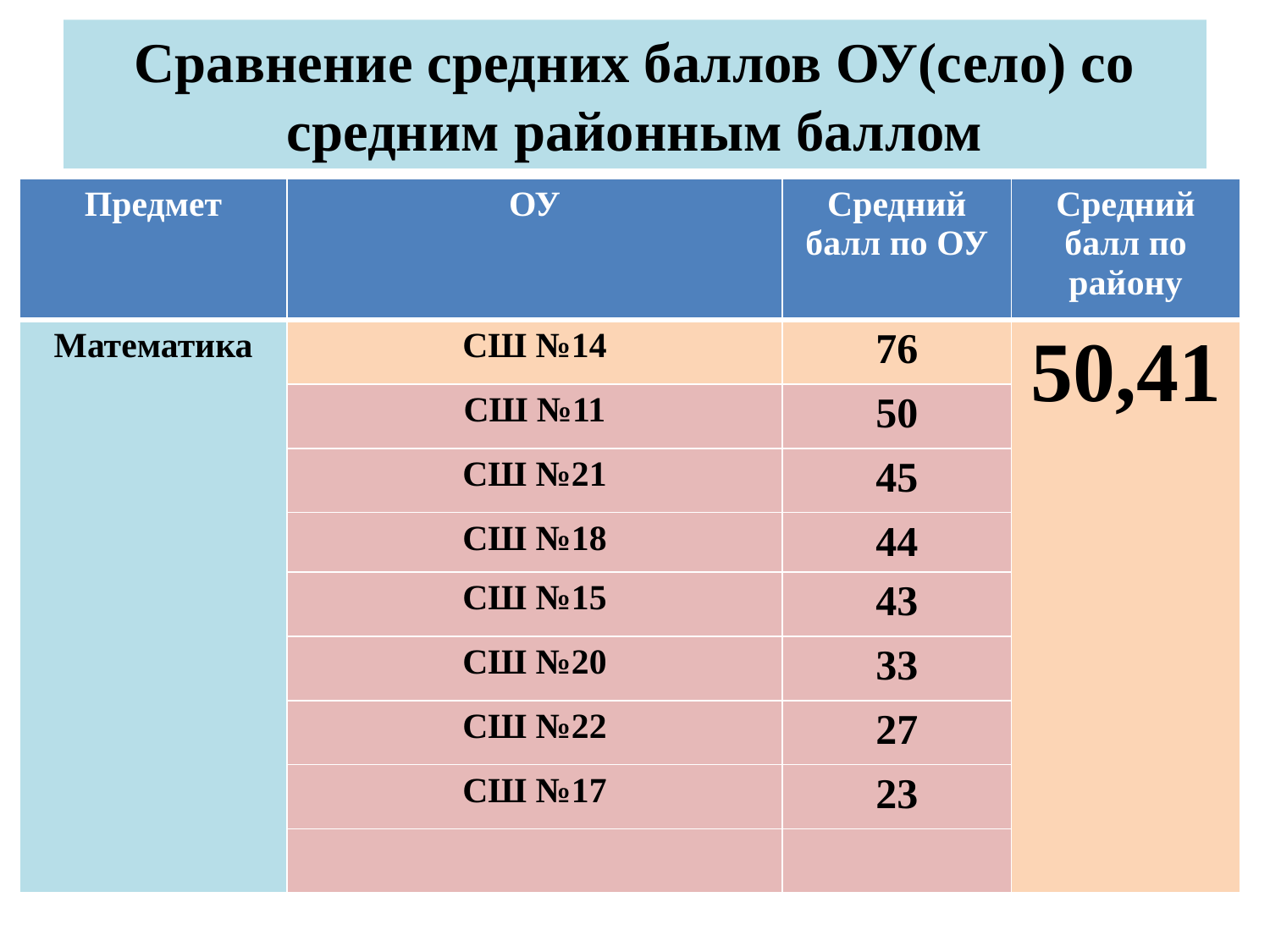

# Сравнение средних баллов ОУ(село) со средним районным баллом
| Предмет | ОУ | Средний балл по ОУ | Средний балл по району |
| --- | --- | --- | --- |
| Математика | СШ №14 | 76 | 50,41 |
|  | СШ №11 | 50 |  |
|  | СШ №21 | 45 |  |
|  | СШ №18 | 44 |  |
|  | СШ №15 | 43 |  |
|  | СШ №20 | 33 |  |
|  | СШ №22 | 27 |  |
|  | СШ №17 | 23 |  |
|  |  |  |  |